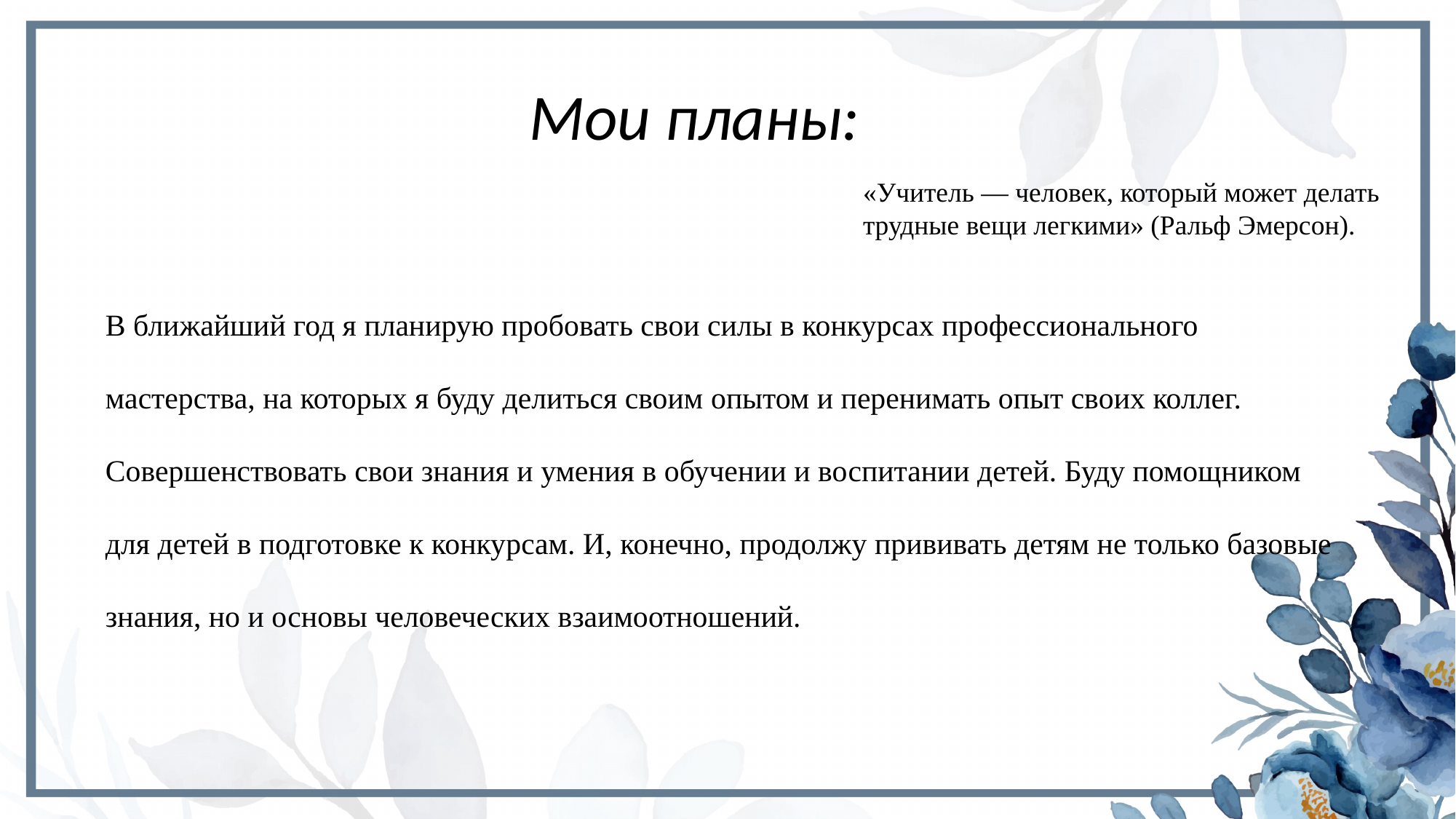

# Мои планы:
«Учитель — человек, который может делать трудные вещи легкими» (Ральф Эмерсон).
В ближайший год я планирую пробовать свои силы в конкурсах профессионального мастерства, на которых я буду делиться своим опытом и перенимать опыт своих коллег.  Совершенствовать свои знания и умения в обучении и воспитании детей. Буду помощником для детей в подготовке к конкурсам. И, конечно, продолжу прививать детям не только базовые знания, но и основы человеческих взаимоотношений.